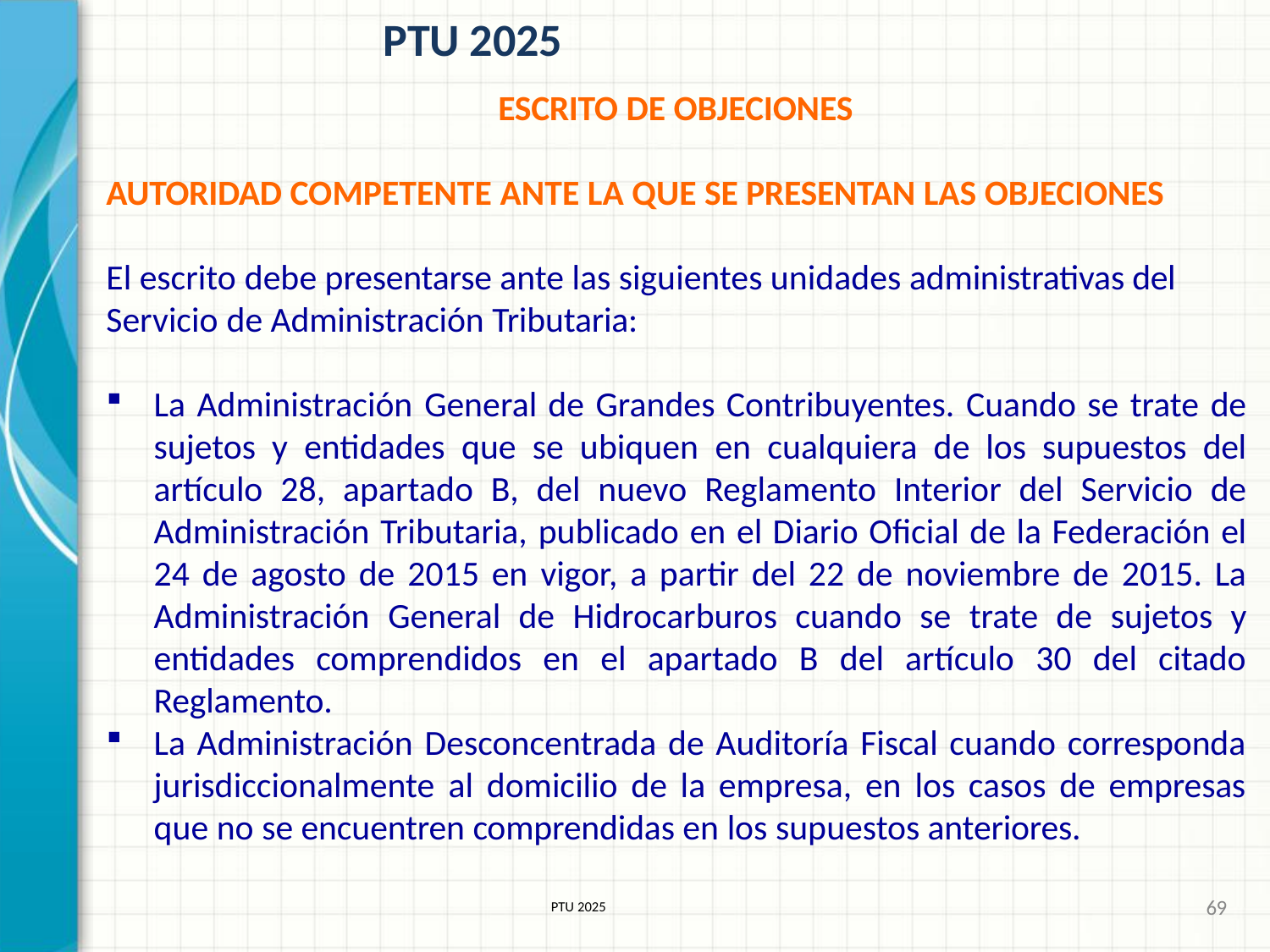

# PTU 2025
ESCRITO DE OBJECIONES
AUTORIDAD COMPETENTE ANTE LA QUE SE PRESENTAN LAS OBJECIONES
El escrito debe presentarse ante las siguientes unidades administrativas del Servicio de Administración Tributaria:
La Administración General de Grandes Contribuyentes. Cuando se trate de sujetos y entidades que se ubiquen en cualquiera de los supuestos del artículo 28, apartado B, del nuevo Reglamento Interior del Servicio de Administración Tributaria, publicado en el Diario Oficial de la Federación el 24 de agosto de 2015 en vigor, a partir del 22 de noviembre de 2015. La Administración General de Hidrocarburos cuando se trate de sujetos y entidades  comprendidos  en  el  apartado  B  del  artículo  30  del  citado Reglamento.
La Administración Desconcentrada de Auditoría Fiscal cuando corresponda jurisdiccionalmente al domicilio de la empresa, en los casos de empresas que no se encuentren comprendidas en los supuestos anteriores.
69
PTU 2025